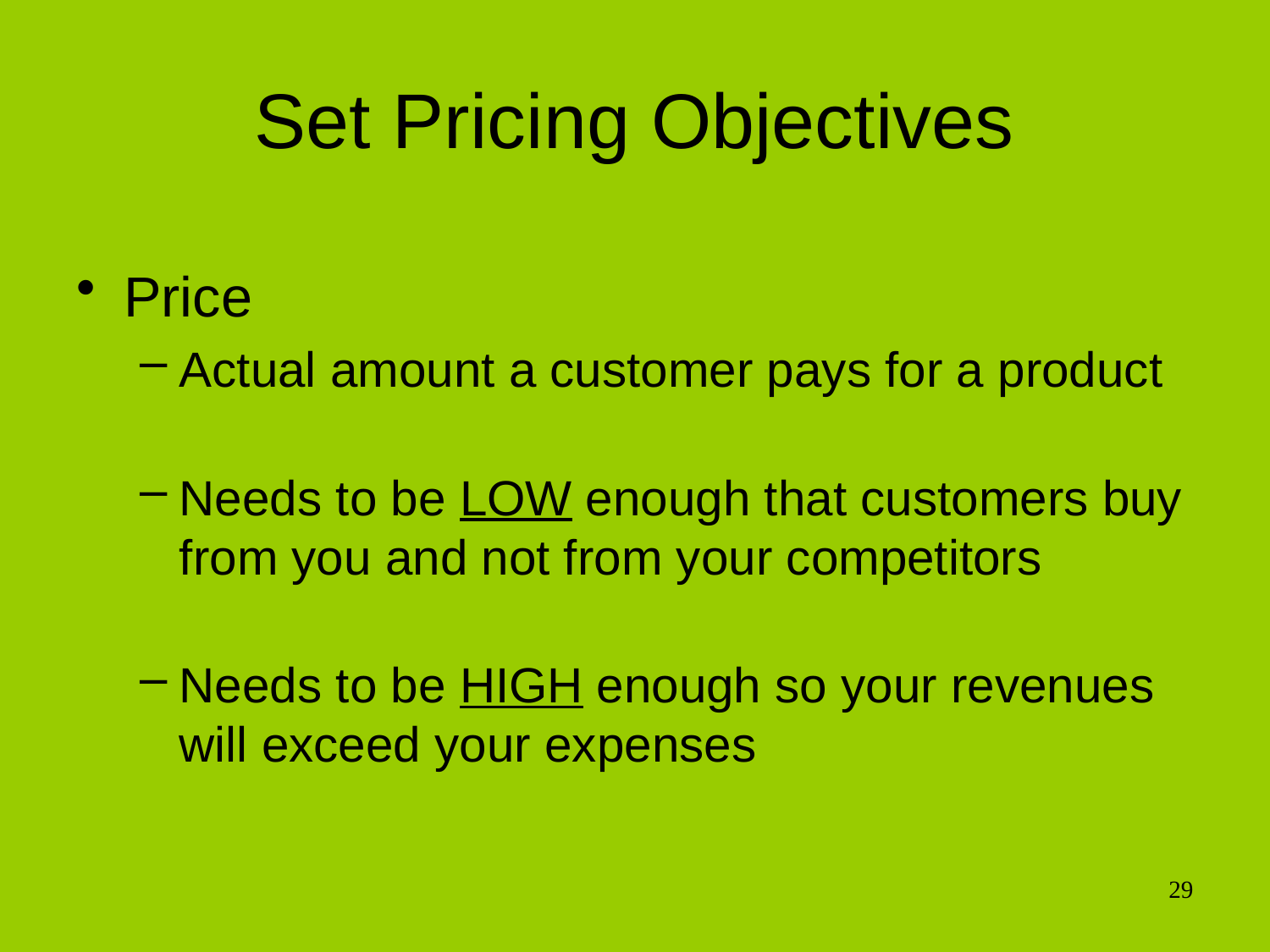

# Set Pricing Objectives
Price
Actual amount a customer pays for a product
Needs to be LOW enough that customers buy from you and not from your competitors
Needs to be HIGH enough so your revenues will exceed your expenses

29